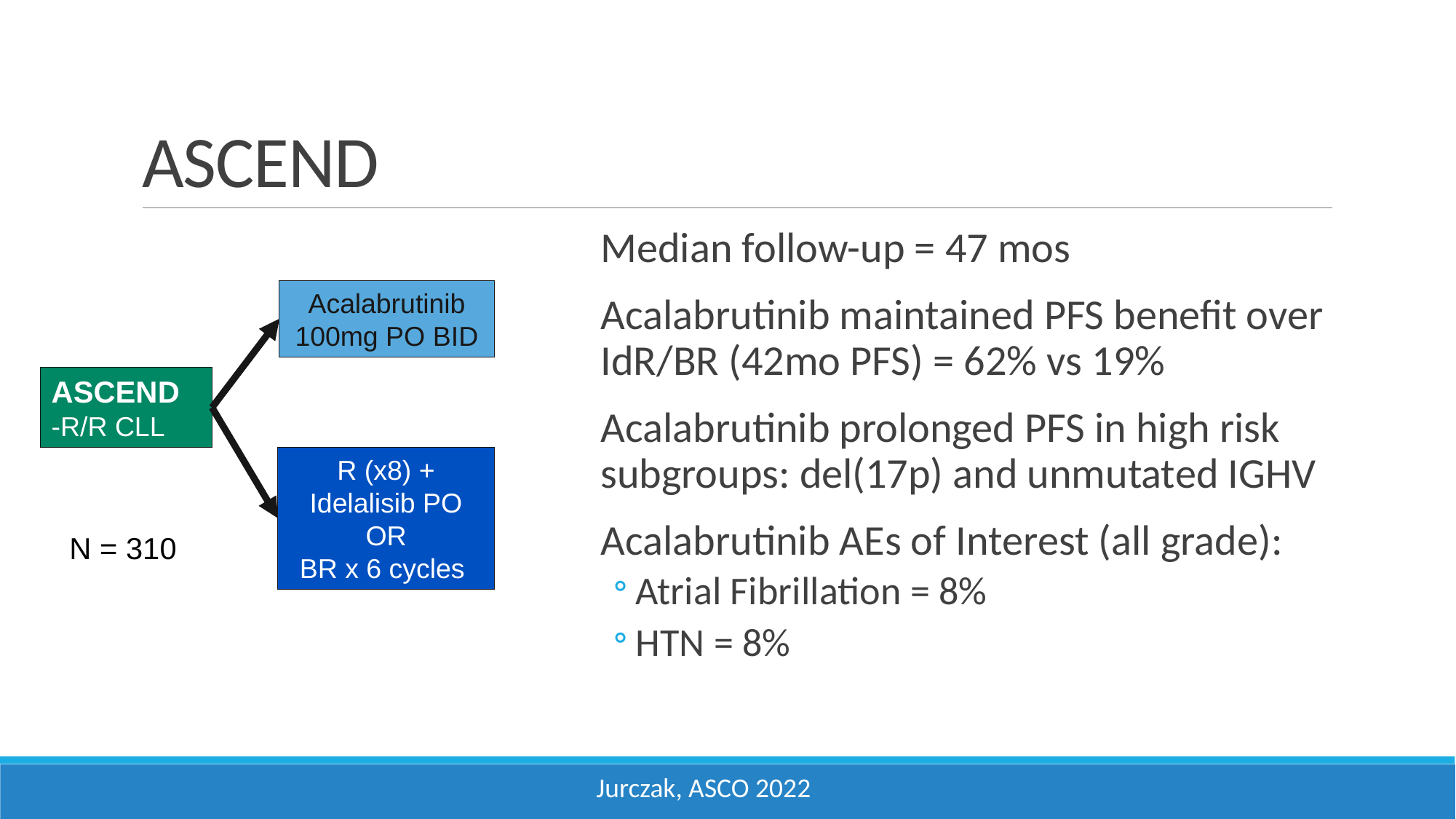

# ASCEND
Median follow-up = 47 mos
Acalabrutinib maintained PFS benefit over IdR/BR (42mo PFS) = 62% vs 19%
Acalabrutinib prolonged PFS in high risk subgroups: del(17p) and unmutated IGHV
Acalabrutinib AEs of Interest (all grade):
Atrial Fibrillation = 8%
HTN = 8%
Acalabrutinib 100mg PO BID
ASCEND
-R/R CLL
R (x8) + Idelalisib PO
OR
BR x 6 cycles
N = 310
Jurczak, ASCO 2022